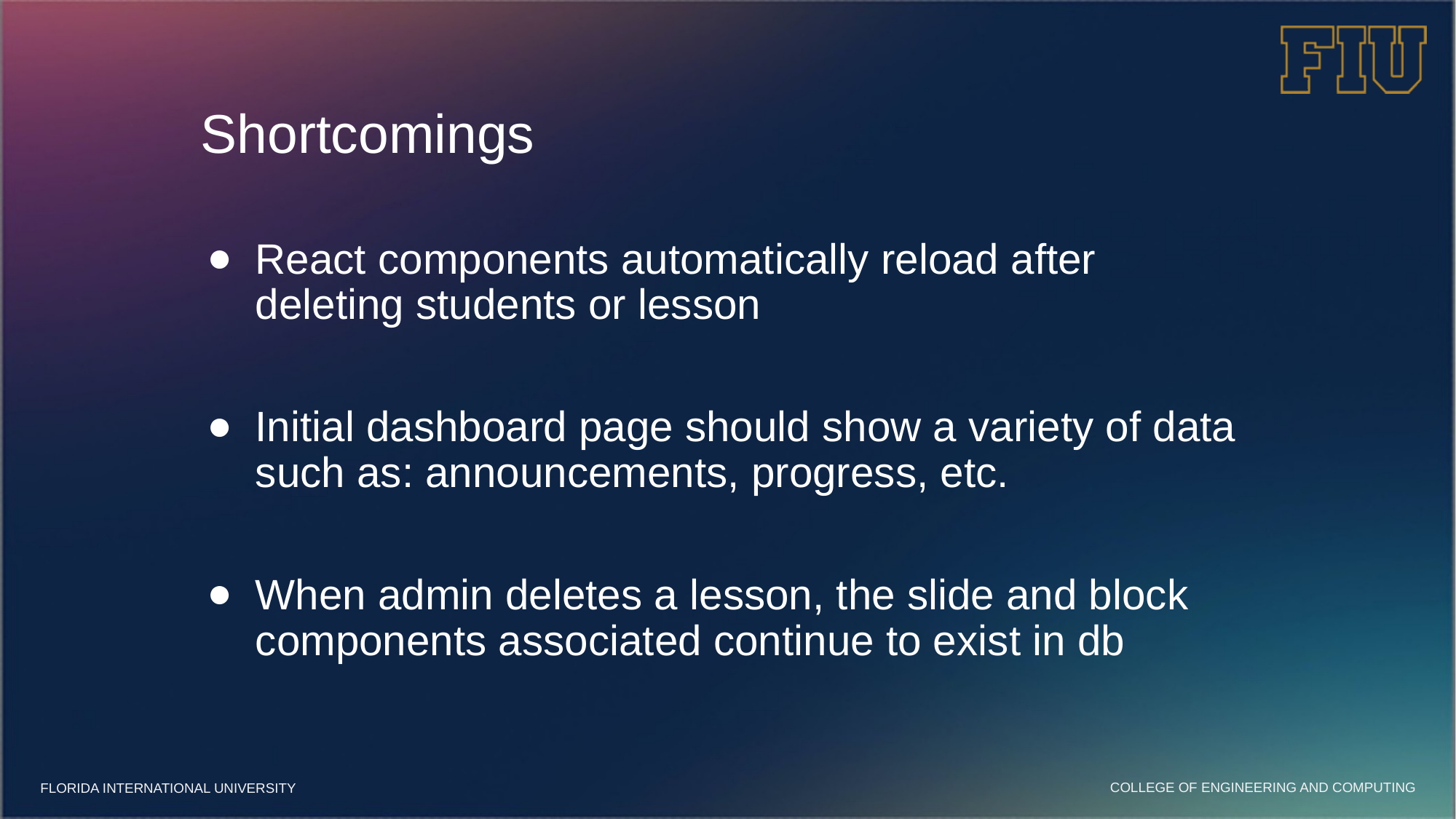

# Shortcomings
React components automatically reload after deleting students or lesson

Initial dashboard page should show a variety of data such as: announcements, progress, etc.

When admin deletes a lesson, the slide and block components associated continue to exist in db